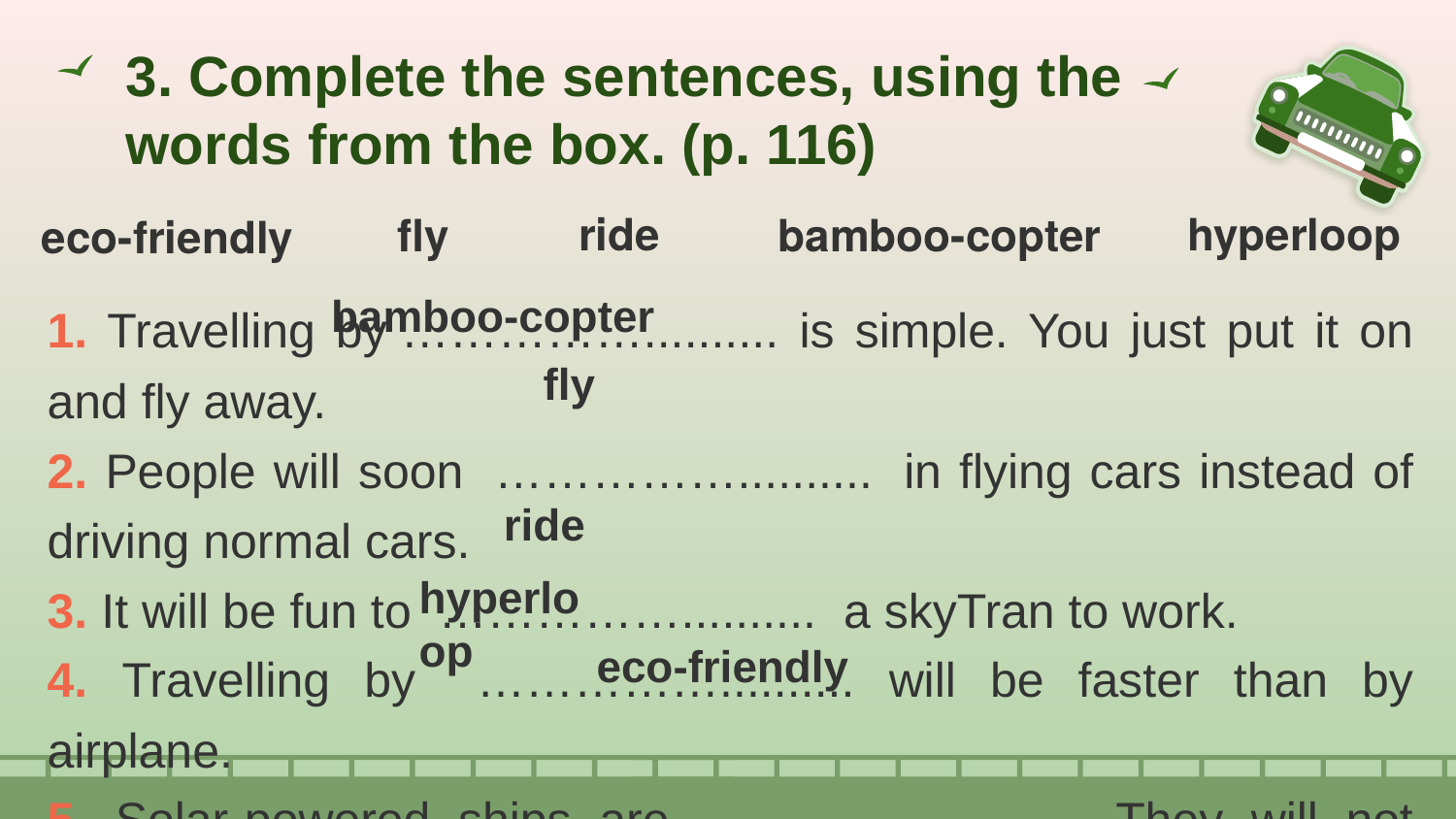

# 3. Complete the sentences, using the words from the box. (p. 116)

hyperloop
ride
bamboo-copter
fly
eco-friendly
bamboo-copter
1. Travelling by …………….......... is simple. You just put it on and fly away.
2. People will soon  ……………..........  in flying cars instead of driving normal cars.
3. It will be fun to  ……………..........  a skyTran to work.
4. Travelling by   …………….......... will be faster than by airplane.
5. Solar-powered ships are  …………….......... They will not cause pollution.
fly
ride
hyperloop
eco-friendly